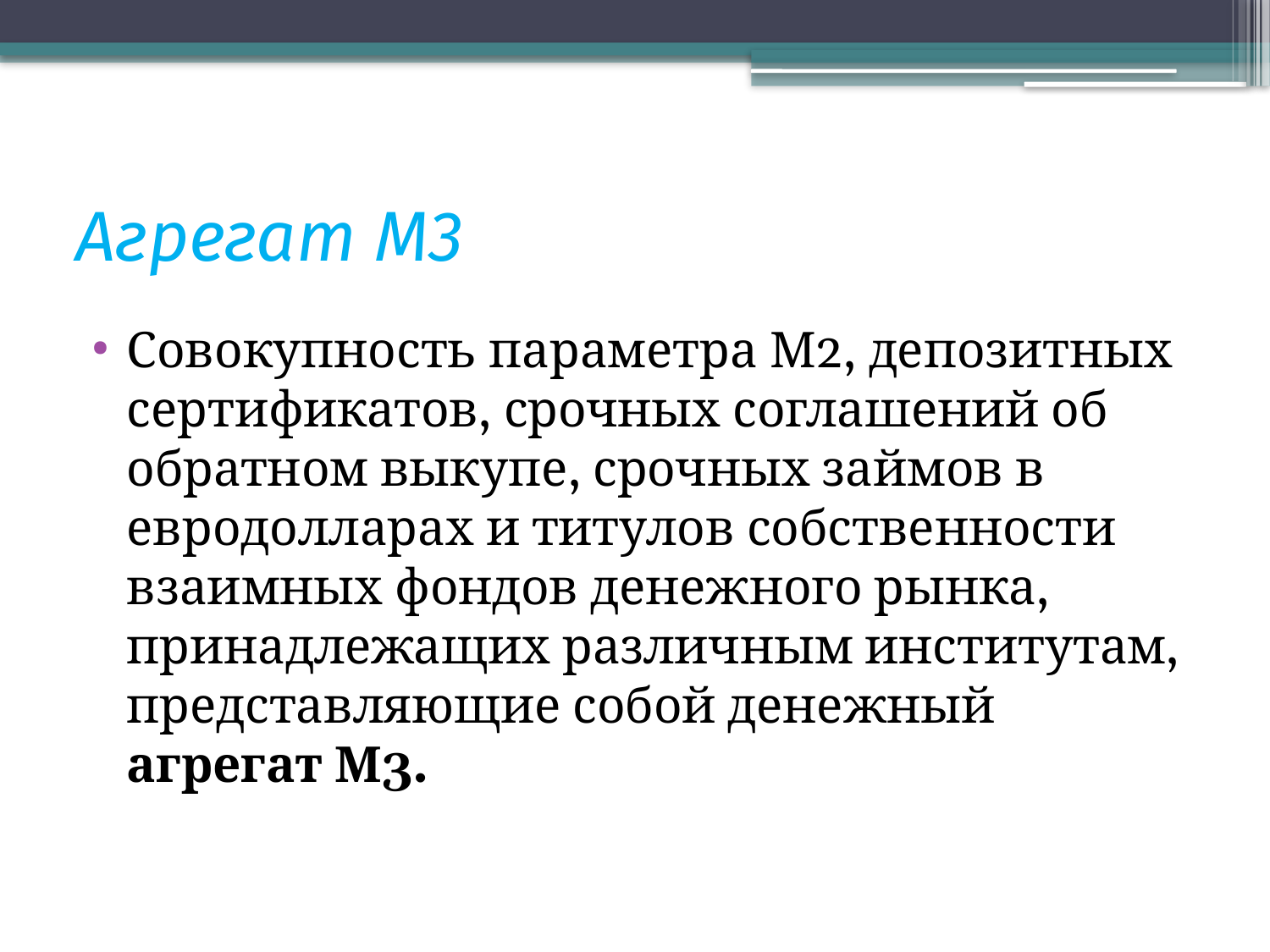

# Агрегат М3
Совокупность параметра М2, депозитных сертификатов, срочных соглашений об обратном выкупе, срочных займов в евродолларах и титулов собственности взаимных фондов денежного рынка, принадлежащих различным институтам, представляющие собой денежный агрегат М3.